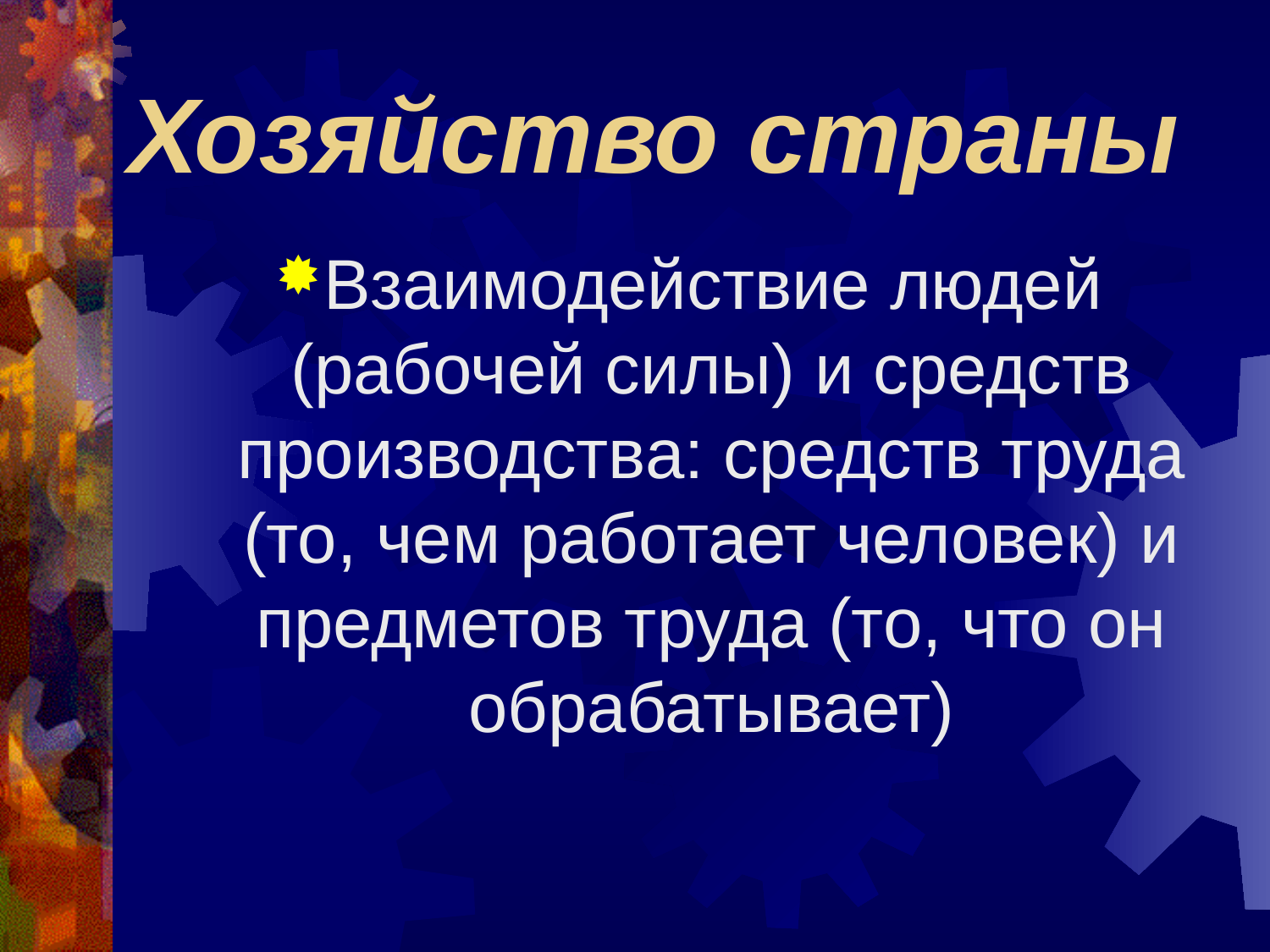

# Хозяйство страны
Взаимодействие людей (рабочей силы) и средств производства: средств труда (то, чем работает человек) и предметов труда (то, что он обрабатывает)